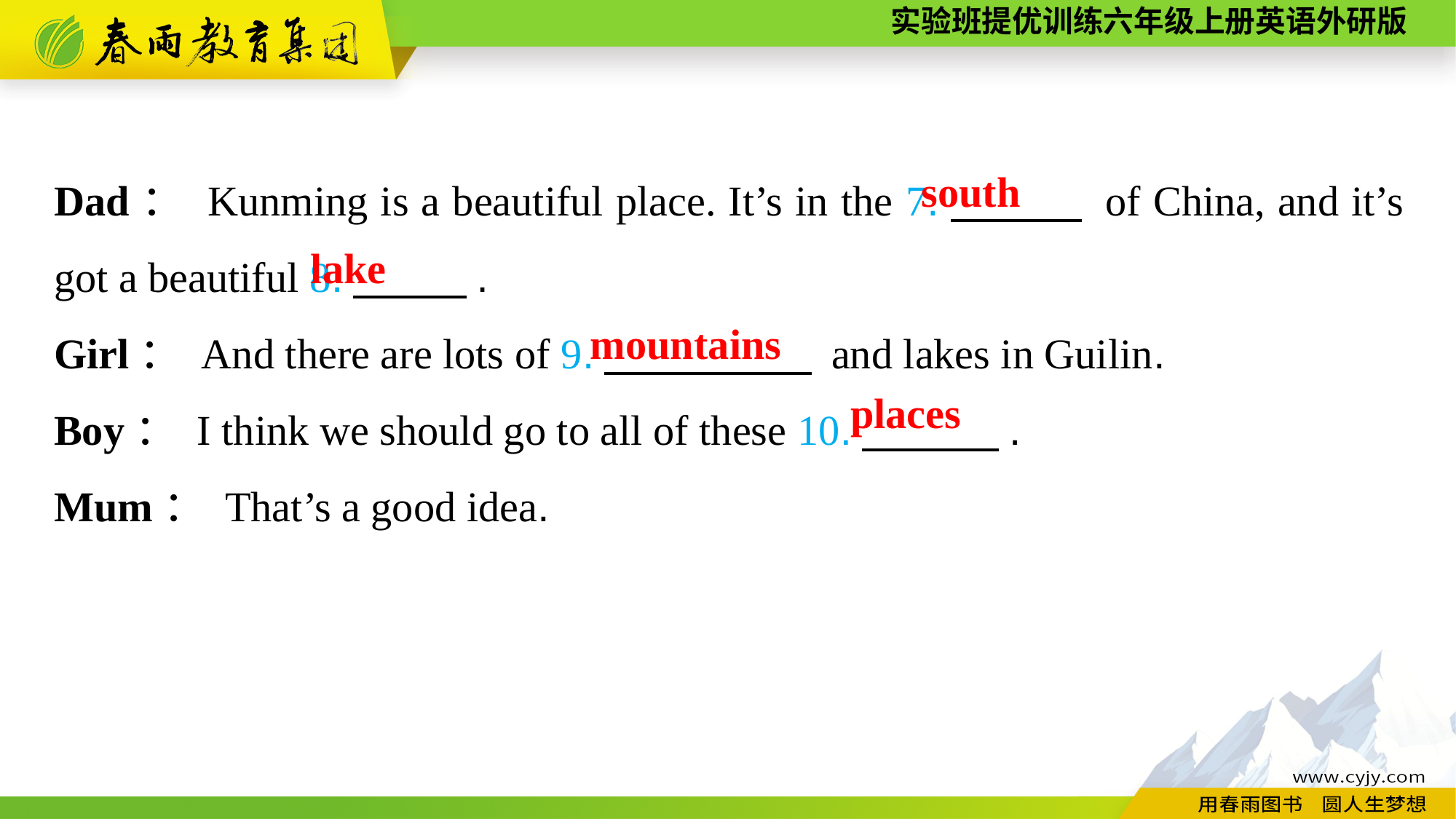

Dad： Kunming is a beautiful place. It’s in the 7.　　　 of China, and it’s got a beautiful 8.　　   .
Girl： And there are lots of 9.　　　    　 and lakes in Guilin.
Boy： I think we should go to all of these 10.　　　 .
Mum： That’s a good idea.
south
lake
mountains
places